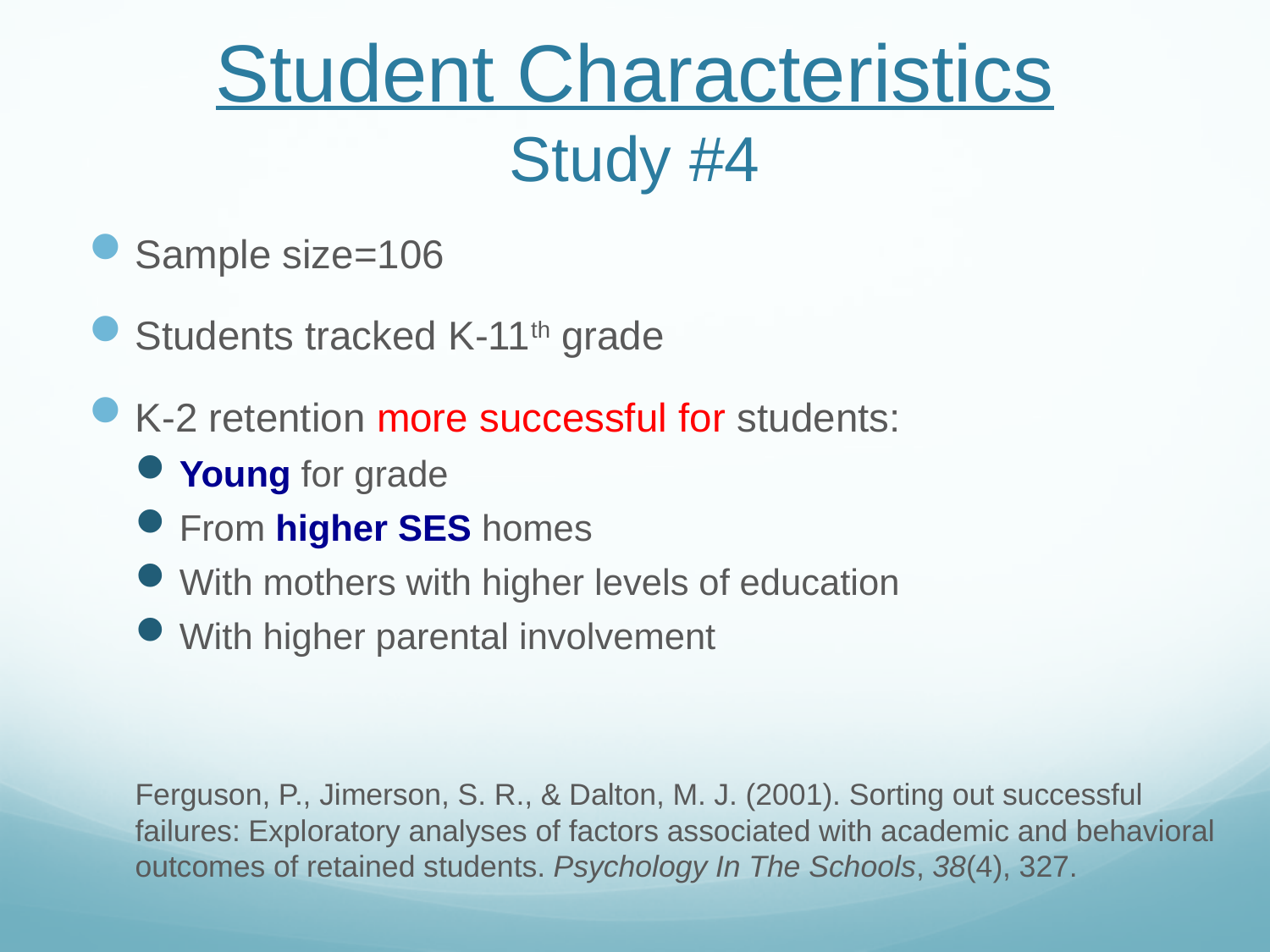

# Student Characteristics Study #4
Sample size=106
Students tracked K-11th grade
K-2 retention more successful for students:
Young for grade
From higher SES homes
With mothers with higher levels of education
With higher parental involvement

Ferguson, P., Jimerson, S. R., & Dalton, M. J. (2001). Sorting out successful failures: Exploratory analyses of factors associated with academic and behavioral outcomes of retained students. Psychology In The Schools, 38(4), 327.